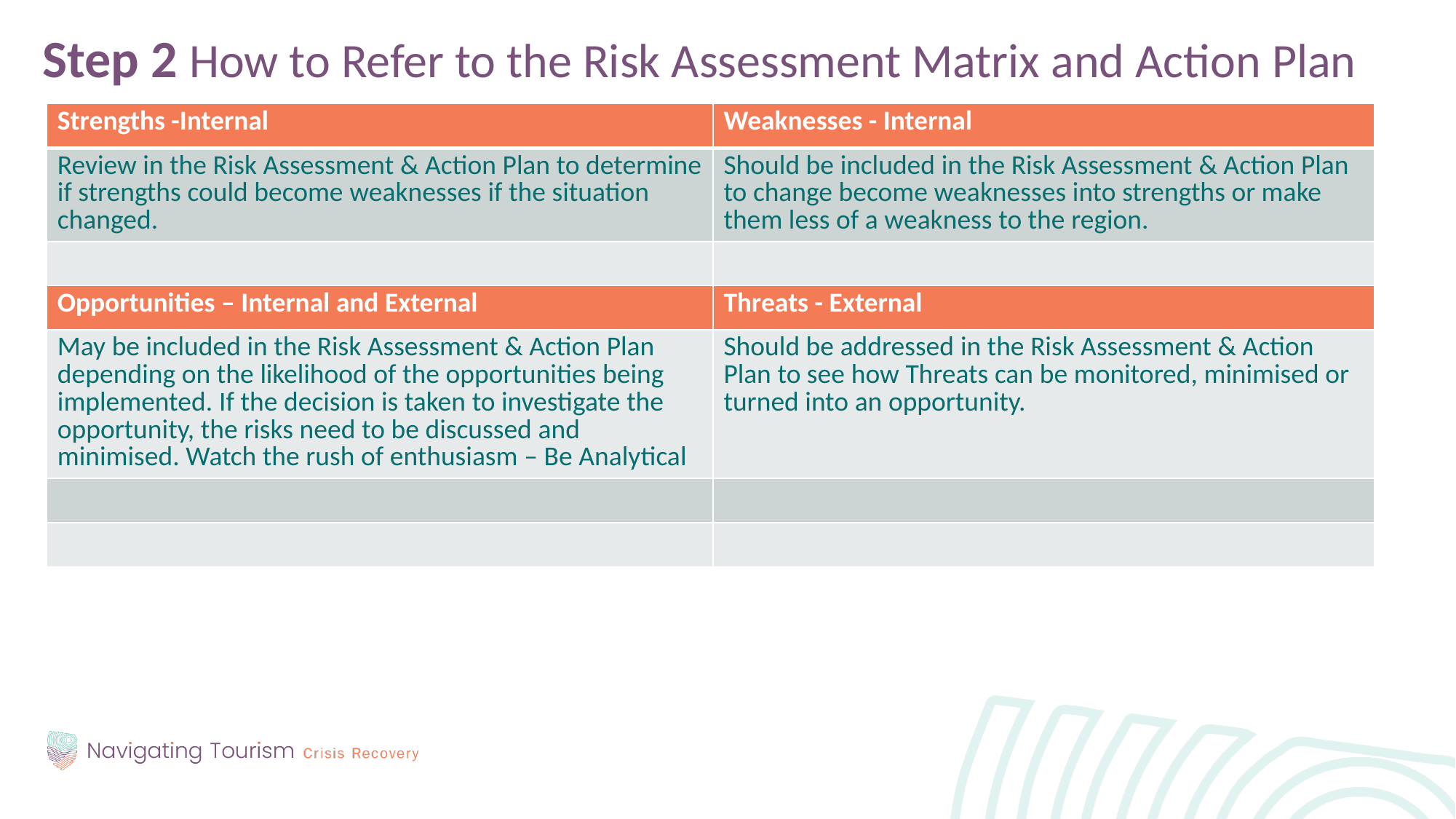

Step 2 How to Refer to the Risk Assessment Matrix and Action Plan
| Strengths -Internal | Weaknesses - Internal |
| --- | --- |
| Review in the Risk Assessment & Action Plan to determine if strengths could become weaknesses if the situation changed. | Should be included in the Risk Assessment & Action Plan to change become weaknesses into strengths or make them less of a weakness to the region. |
|  |  |
| Opportunities – Internal and External | Threats - External |
| May be included in the Risk Assessment & Action Plan depending on the likelihood of the opportunities being implemented. If the decision is taken to investigate the opportunity, the risks need to be discussed and minimised. Watch the rush of enthusiasm – Be Analytical | Should be addressed in the Risk Assessment & Action Plan to see how Threats can be monitored, minimised or turned into an opportunity. |
|  |  |
|  |  |